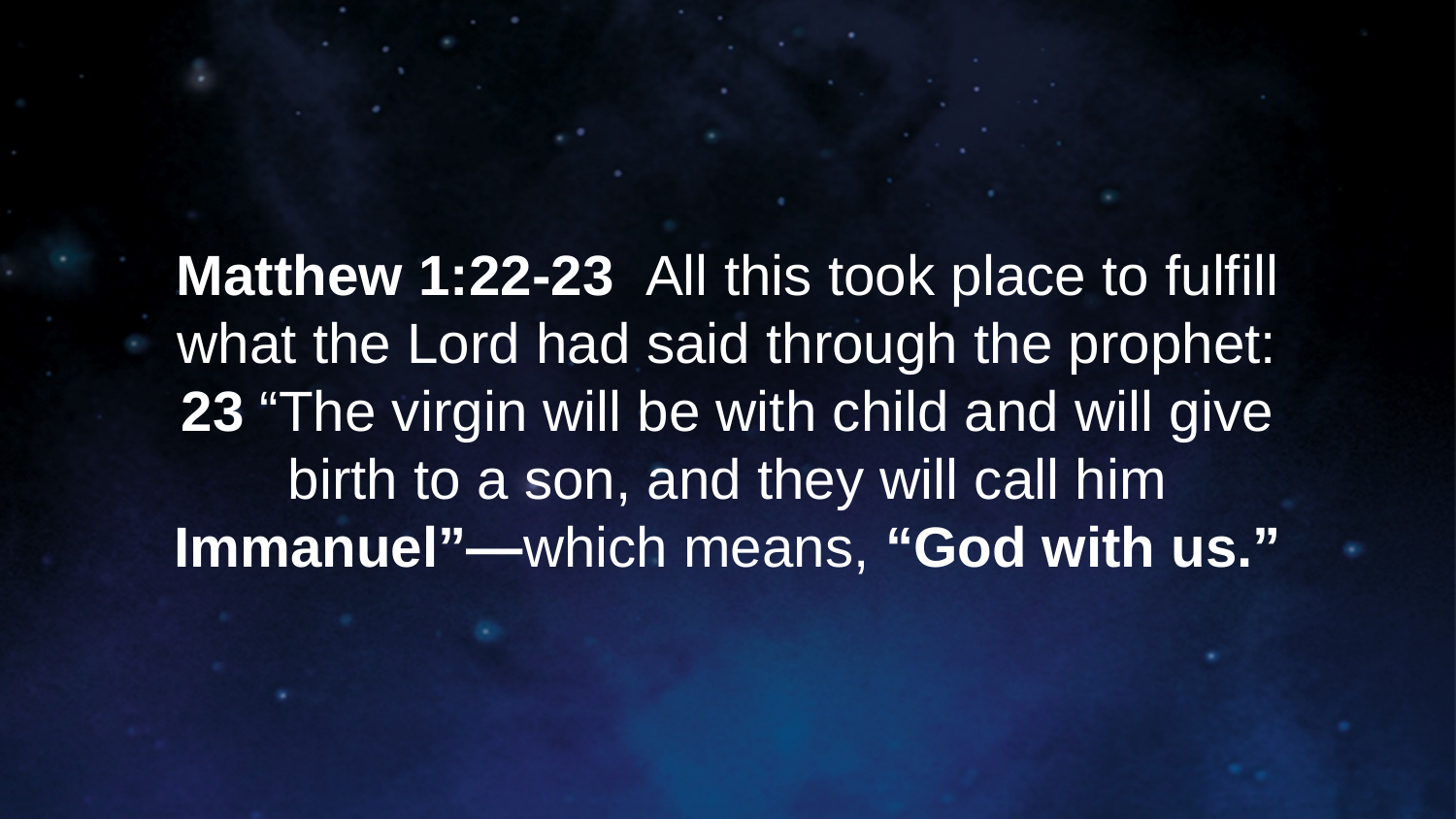

# Matthew 1:22-23  All this took place to fulfill what the Lord had said through the prophet: 23 “The virgin will be with child and will give birth to a son, and they will call him Immanuel”—which means, “God with us.”